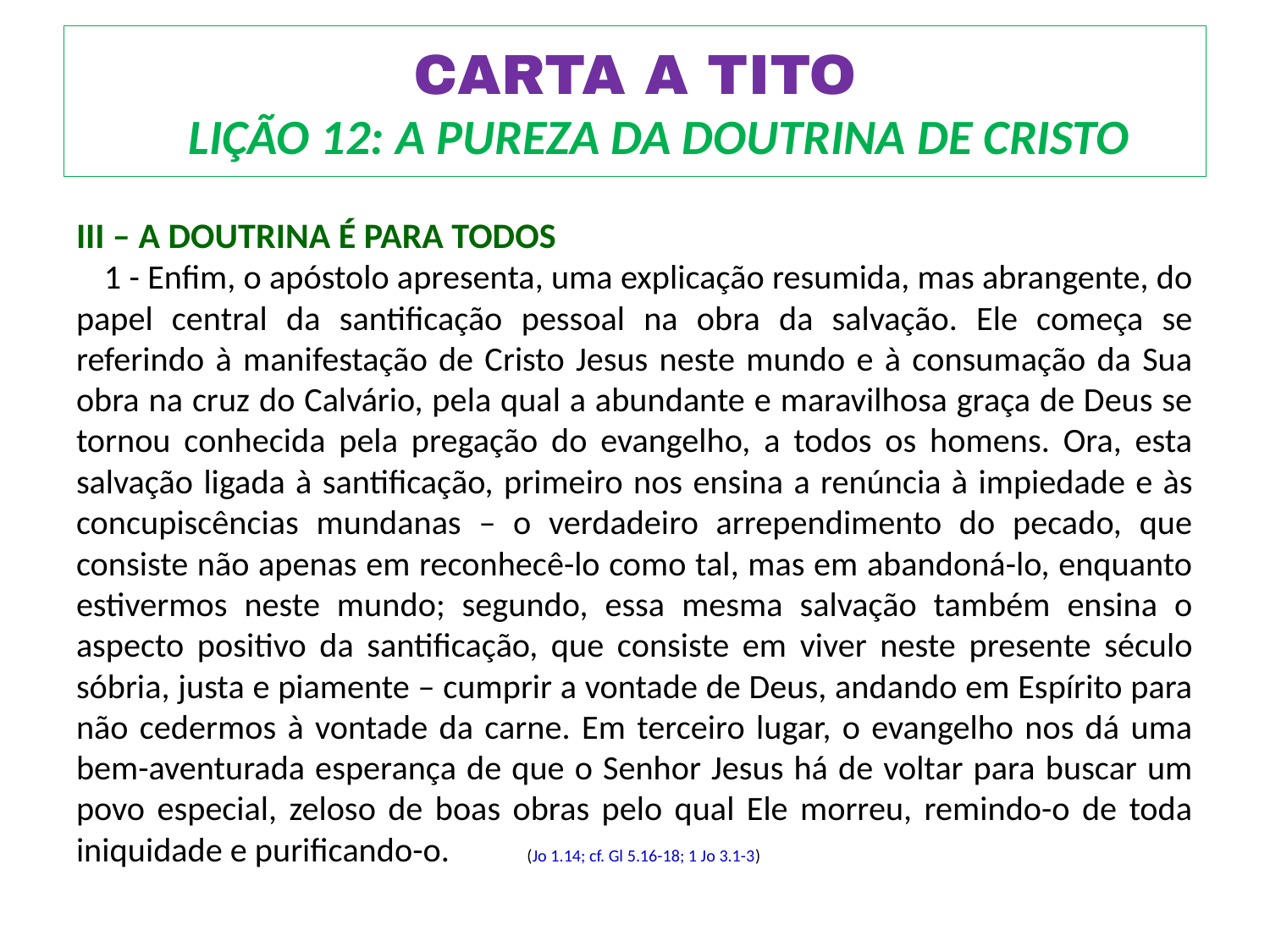

# CARTA A TITO LIÇÃO 12: A PUREZA DA DOUTRINA DE CRISTO
III – A DOUTRINA É PARA TODOS
	1 - Enfim, o apóstolo apresenta, uma explicação resumida, mas abrangente, do papel central da santificação pessoal na obra da salvação. Ele começa se referindo à manifestação de Cristo Jesus neste mundo e à consumação da Sua obra na cruz do Calvário, pela qual a abundante e maravilhosa graça de Deus se tornou conhecida pela pregação do evangelho, a todos os homens. Ora, esta salvação ligada à santificação, primeiro nos ensina a renúncia à impiedade e às concupiscências mundanas – o verdadeiro arrependimento do pecado, que consiste não apenas em reconhecê-lo como tal, mas em abandoná-lo, enquanto estivermos neste mundo; segundo, essa mesma salvação também ensina o aspecto positivo da santificação, que consiste em viver neste presente século sóbria, justa e piamente – cumprir a vontade de Deus, andando em Espírito para não cedermos à vontade da carne. Em terceiro lugar, o evangelho nos dá uma bem-aventurada esperança de que o Senhor Jesus há de voltar para buscar um povo especial, zeloso de boas obras pelo qual Ele morreu, remindo-o de toda iniquidade e purificando-o.	         (Jo 1.14; cf. Gl 5.16-18; 1 Jo 3.1-3)